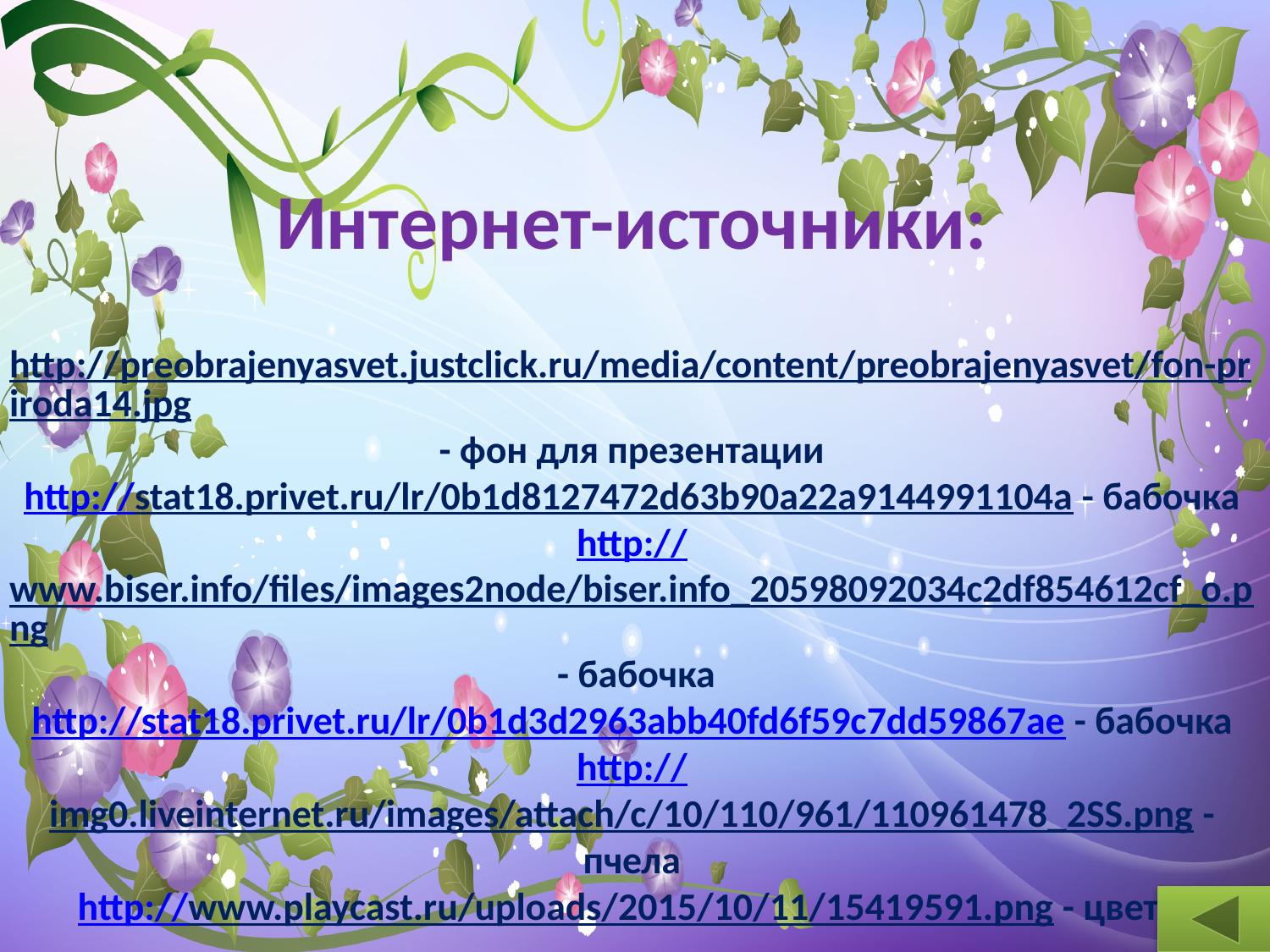

# Интернет-источники:

http://preobrajenyasvet.justclick.ru/media/content/preobrajenyasvet/fon-priroda14.jpg - фон для презентации
http://stat18.privet.ru/lr/0b1d8127472d63b90a22a9144991104a - бабочка
http://www.biser.info/files/images2node/biser.info_20598092034c2df854612cf_o.png - бабочка
http://stat18.privet.ru/lr/0b1d3d2963abb40fd6f59c7dd59867ae - бабочка
http://img0.liveinternet.ru/images/attach/c/10/110/961/110961478_2SS.png - пчела
http://www.playcast.ru/uploads/2015/10/11/15419591.png - цветы